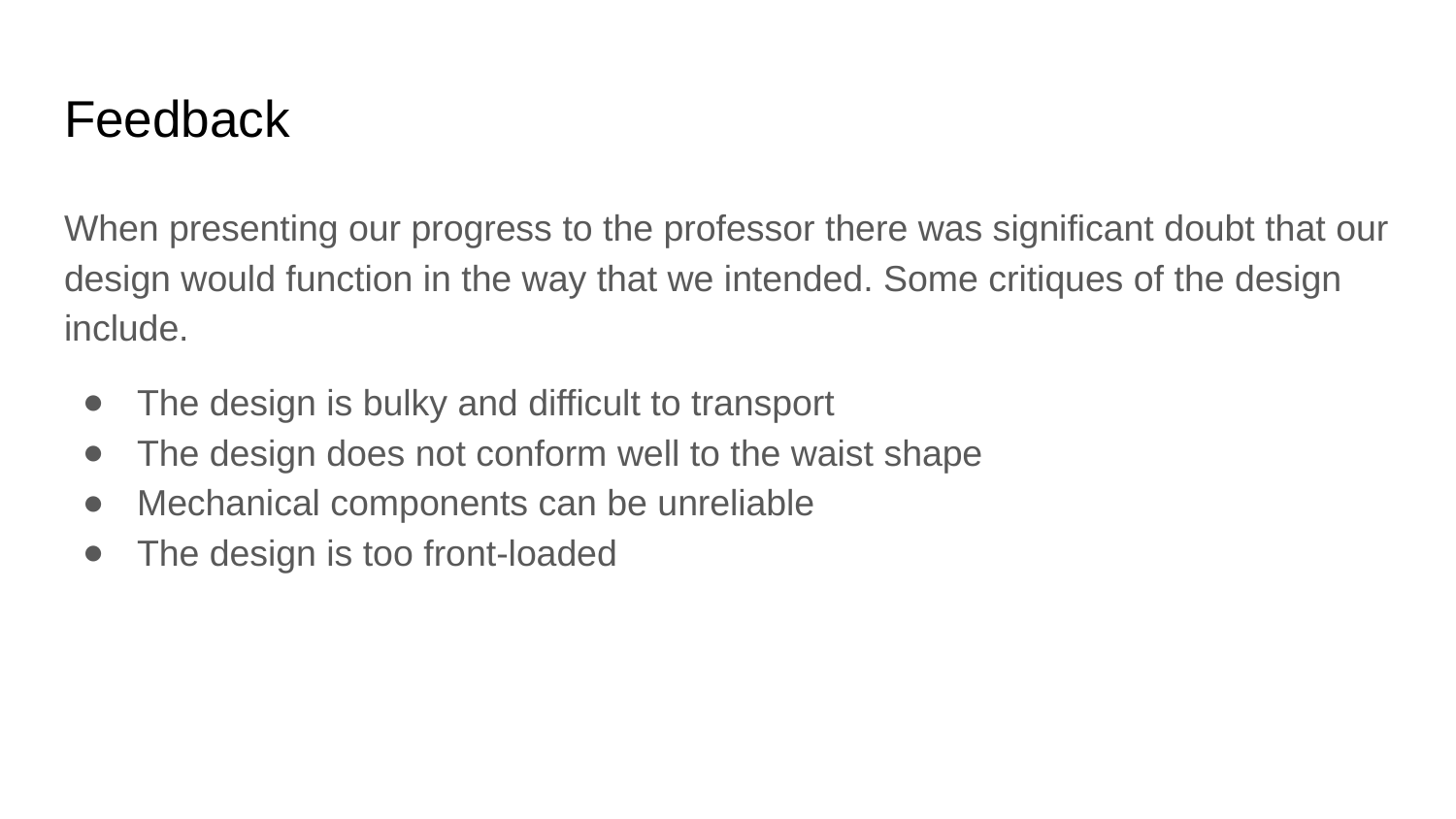

# Feedback
When presenting our progress to the professor there was significant doubt that our design would function in the way that we intended. Some critiques of the design include.
The design is bulky and difficult to transport
The design does not conform well to the waist shape
Mechanical components can be unreliable
The design is too front-loaded